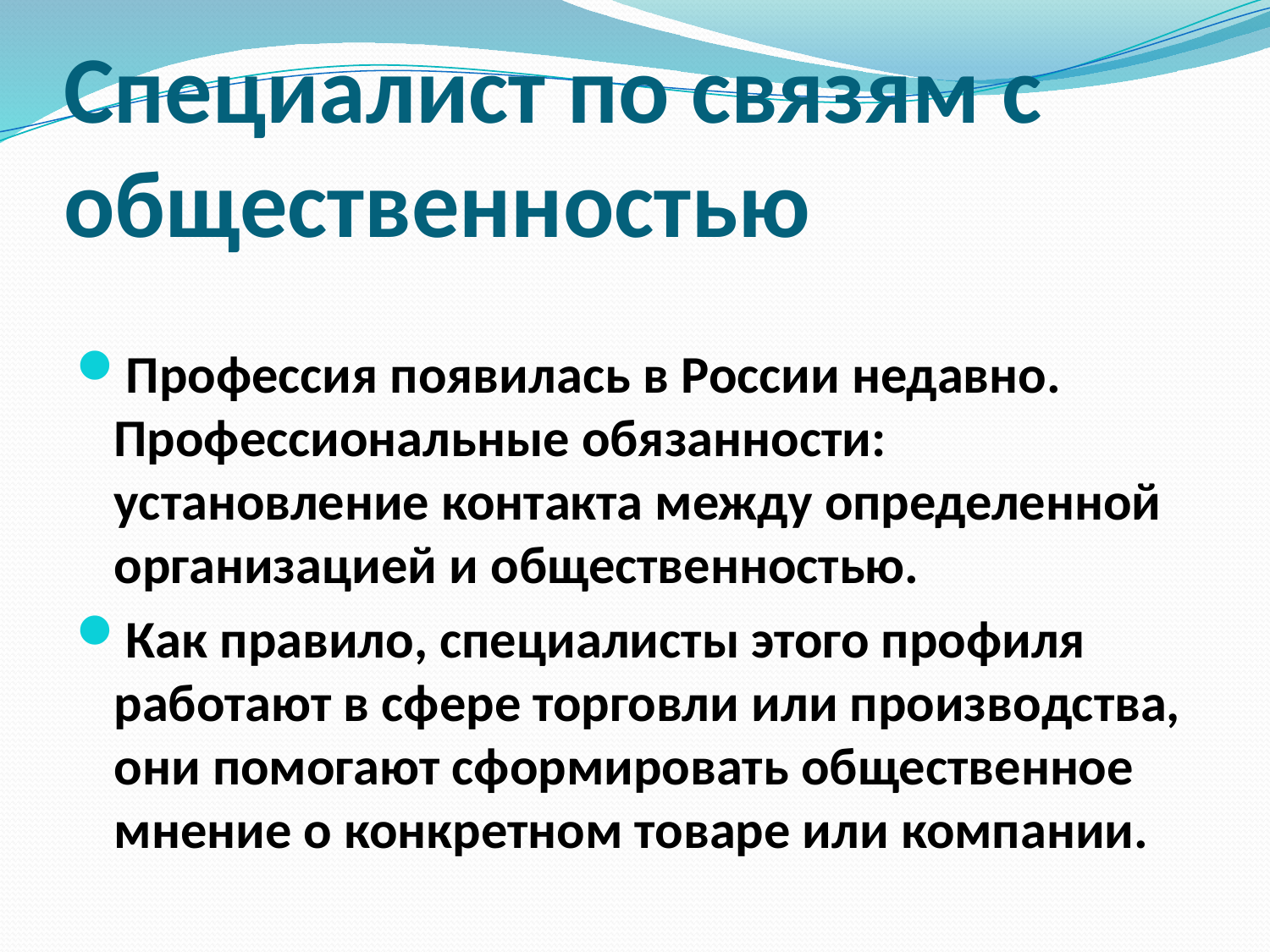

# Специалист по связям с общественностью

Профессия появилась в России недавно.  Профессиональные обязанности:  установление контакта между определенной организацией и общественностью.
Как правило, специалисты этого профиля работают в сфере торговли или производства, они помогают сформировать общественное мнение о конкретном товаре или компании.